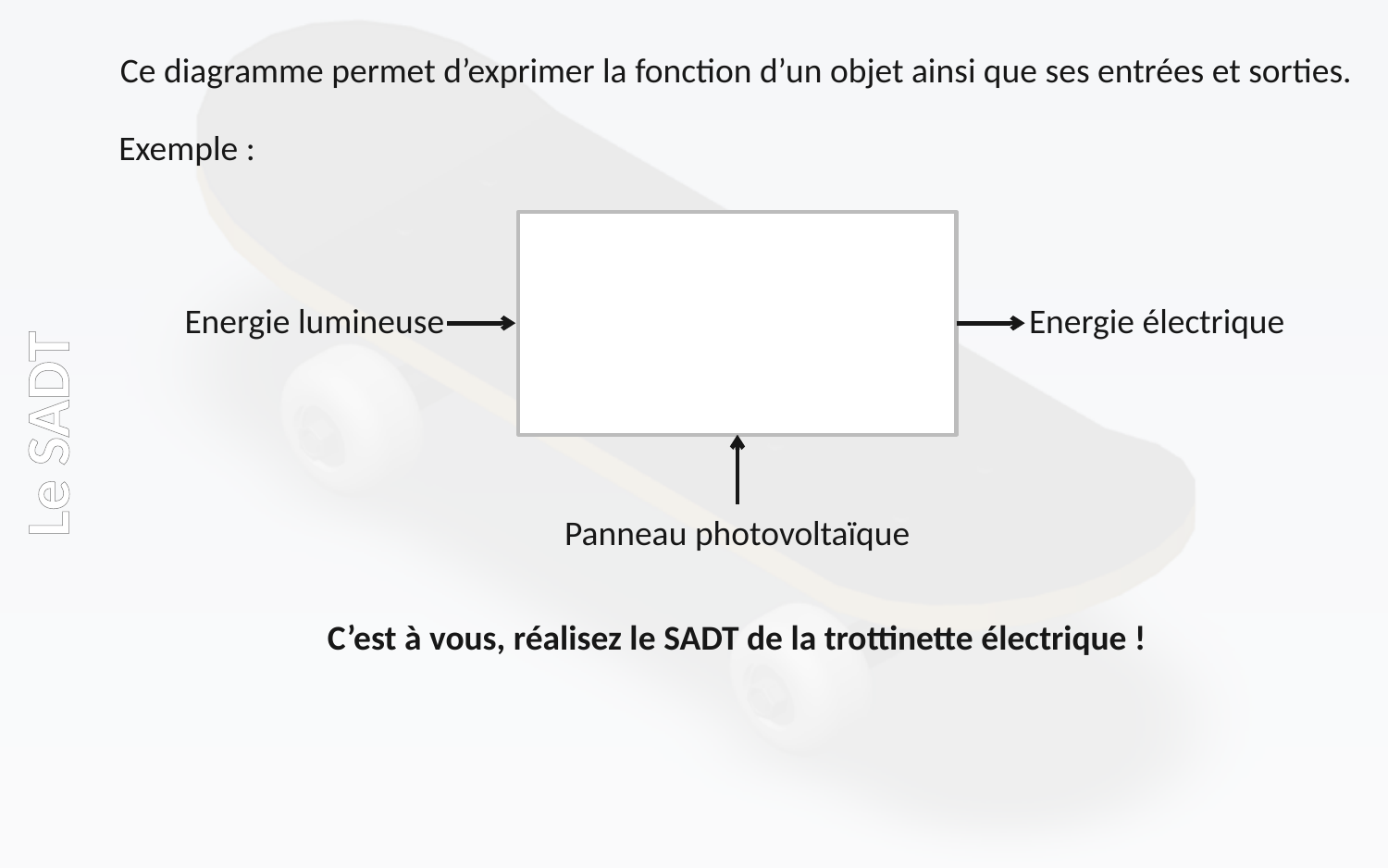

Ce diagramme permet d’exprimer la fonction d’un objet ainsi que ses entrées et sorties.
Exemple :

Transformer la lumière
du soleil en électricité

Energie lumineuse
Energie électrique
Le SADT
Panneau photovoltaïque
C’est à vous, réalisez le SADT de la trottinette électrique !